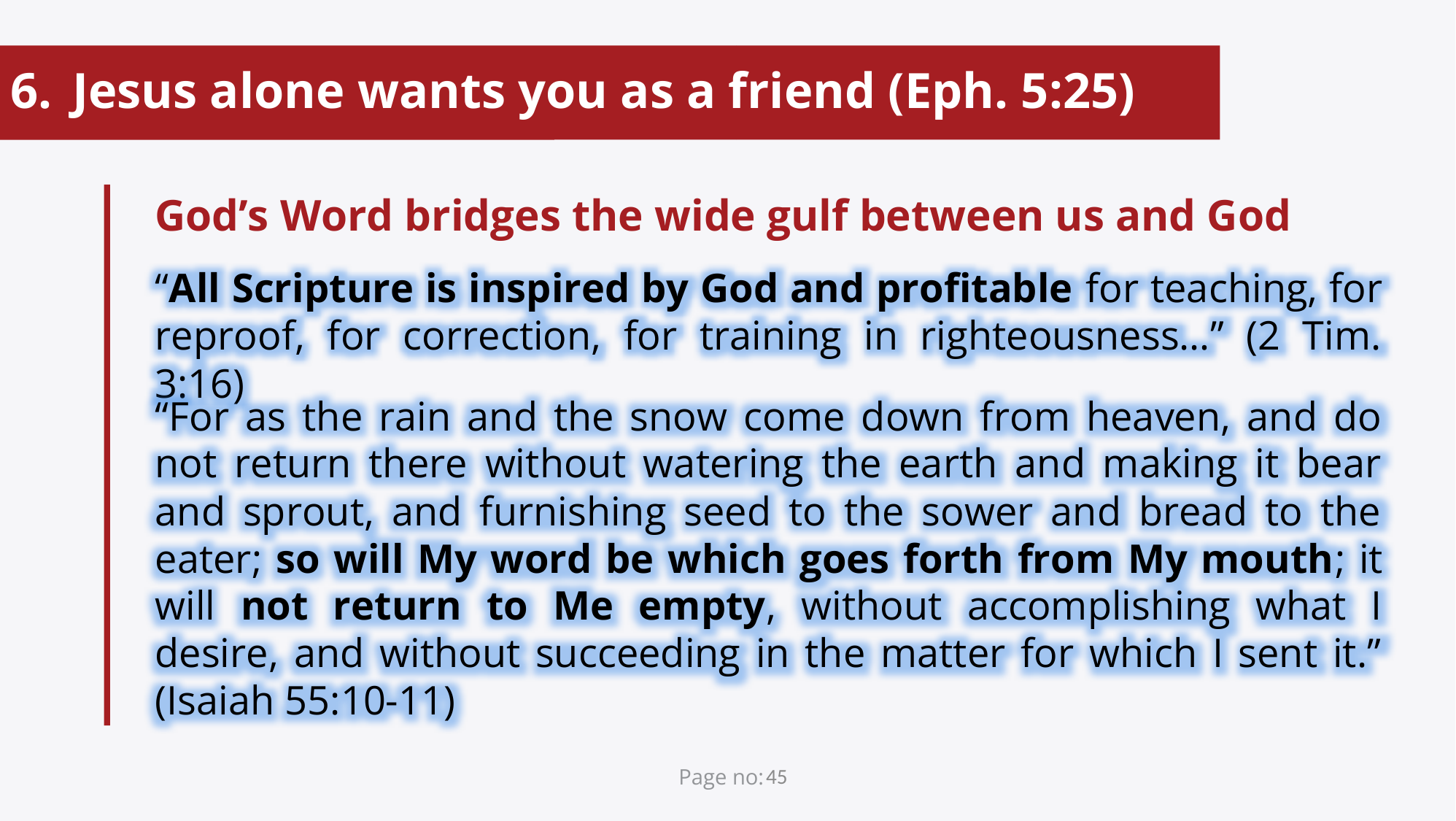

Jesus alone wants you as a friend (Eph. 5:25)

God’s Word bridges the wide gulf between us and God
“All Scripture is inspired by God and profitable for teaching, for reproof, for correction, for training in righteousness…” (2 Tim. 3:16)
“For as the rain and the snow come down from heaven, and do not return there without watering the earth and making it bear and sprout, and furnishing seed to the sower and bread to the eater; so will My word be which goes forth from My mouth; it will not return to Me empty, without accomplishing what I desire, and without succeeding in the matter for which I sent it.” (Isaiah 55:10-11)